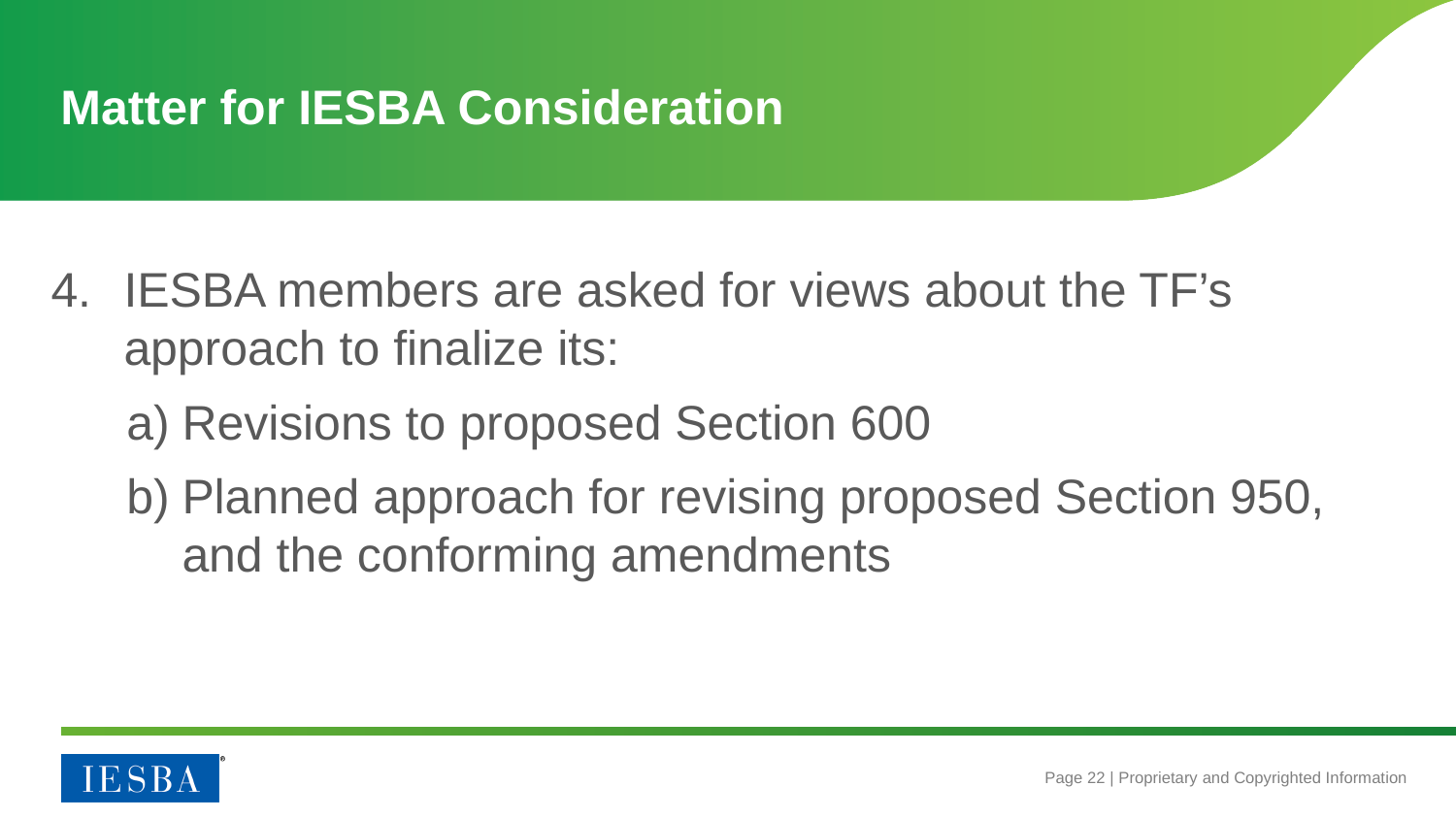

# Matter for IESBA Consideration
IESBA members are asked for views about the TF’s approach to finalize its:
Revisions to proposed Section 600
Planned approach for revising proposed Section 950, and the conforming amendments